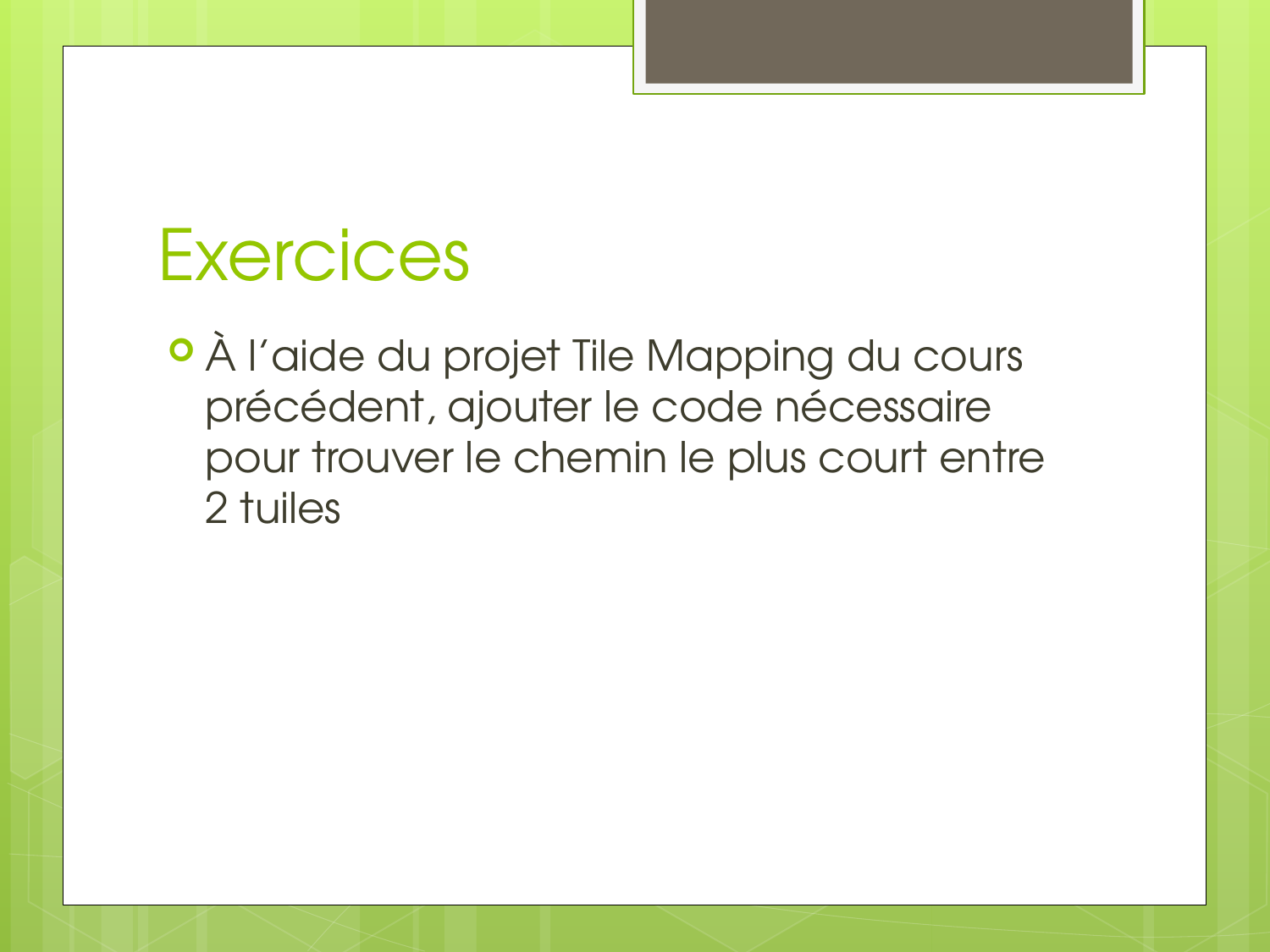

# Exercices
À l’aide du projet Tile Mapping du cours précédent, ajouter le code nécessaire pour trouver le chemin le plus court entre 2 tuiles